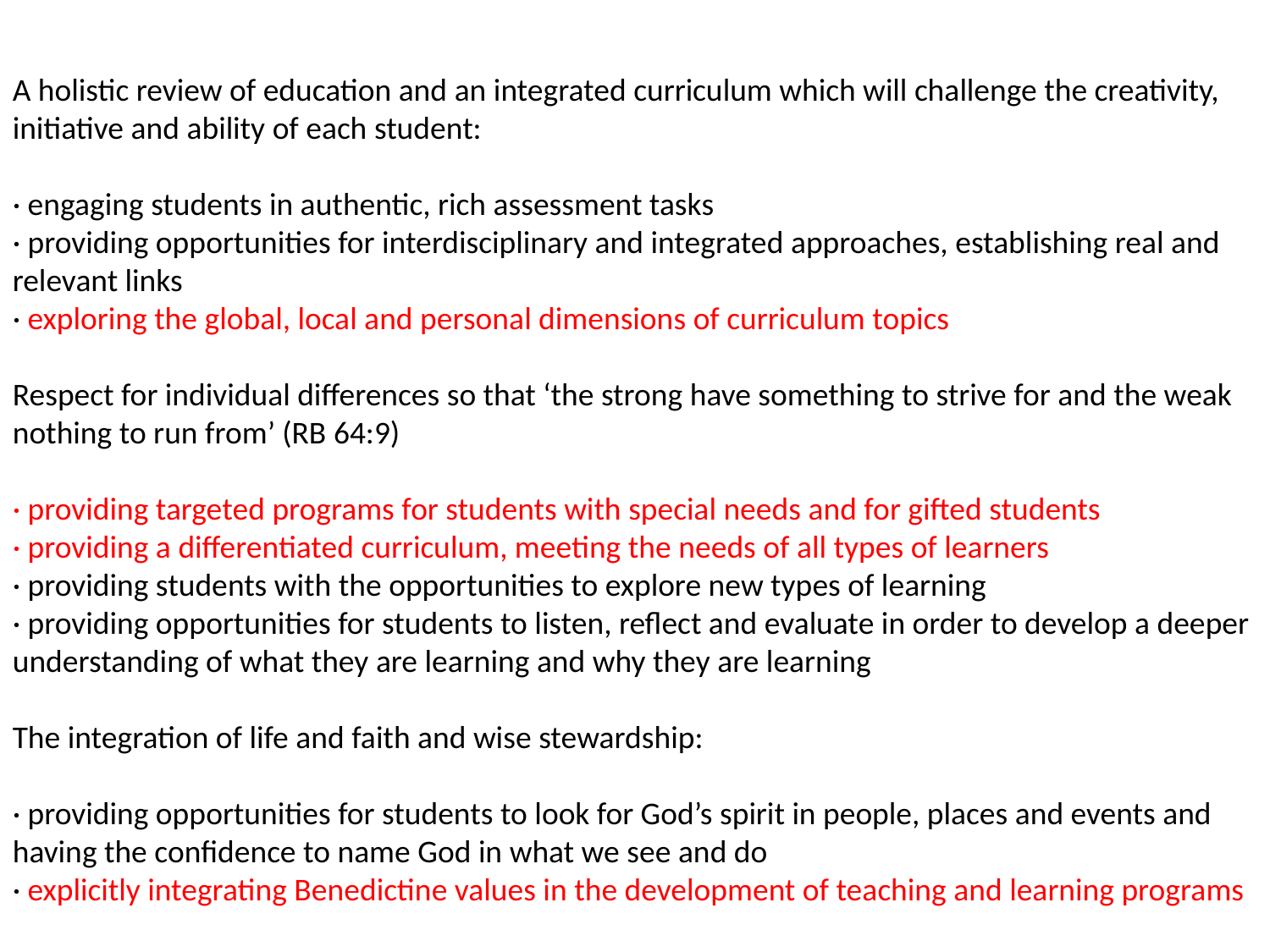

A holistic review of education and an integrated curriculum which will challenge the creativity, initiative and ability of each student:
· engaging students in authentic, rich assessment tasks
· providing opportunities for interdisciplinary and integrated approaches, establishing real and relevant links
· exploring the global, local and personal dimensions of curriculum topics
Respect for individual differences so that ‘the strong have something to strive for and the weak nothing to run from’ (RB 64:9)
· providing targeted programs for students with special needs and for gifted students
· providing a differentiated curriculum, meeting the needs of all types of learners
· providing students with the opportunities to explore new types of learning
· providing opportunities for students to listen, reflect and evaluate in order to develop a deeper understanding of what they are learning and why they are learning
The integration of life and faith and wise stewardship:
· providing opportunities for students to look for God’s spirit in people, places and events and having the confidence to name God in what we see and do
· explicitly integrating Benedictine values in the development of teaching and learning programs